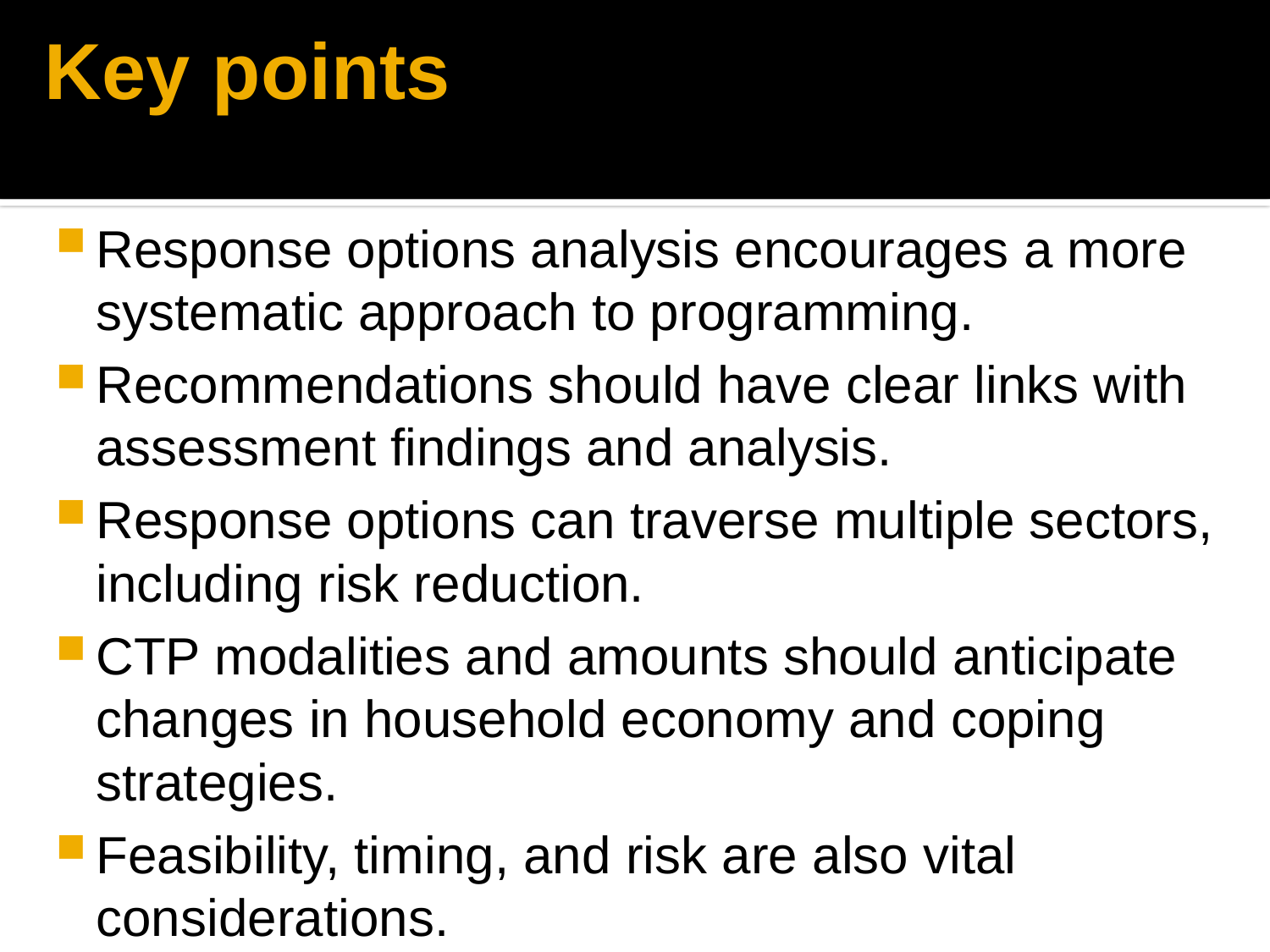

# Key points
Response options analysis encourages a more systematic approach to programming.
Recommendations should have clear links with assessment findings and analysis.
Response options can traverse multiple sectors, including risk reduction.
CTP modalities and amounts should anticipate changes in household economy and coping strategies.
Feasibility, timing, and risk are also vital considerations.